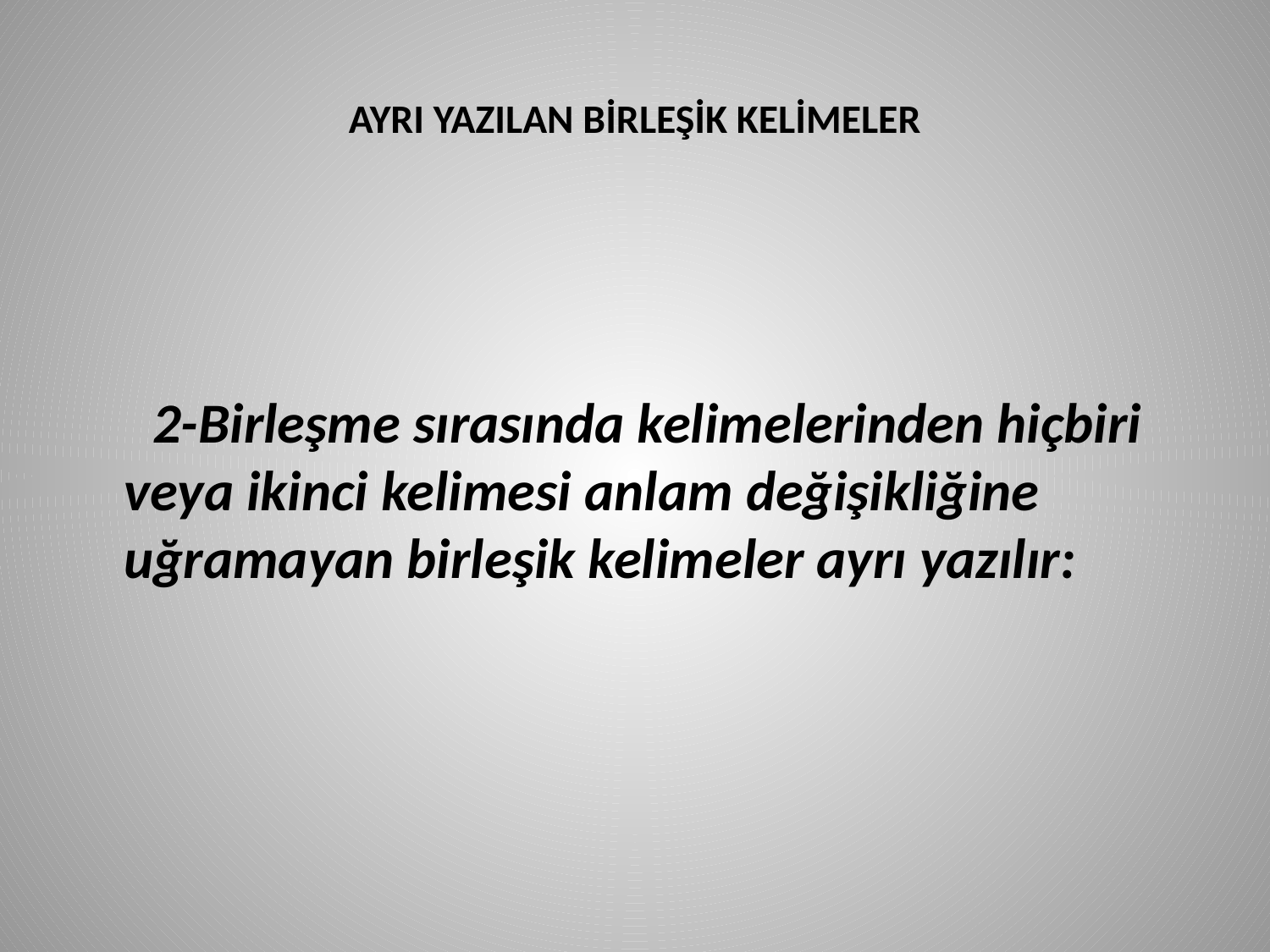

# AYRI YAZILAN BİRLEŞİK KELİMELER

      2-Birleşme sırasında kelimelerinden hiçbiri veya ikinci kelimesi anlam değişikliğine uğramayan birleşik kelimeler ayrı yazılır: